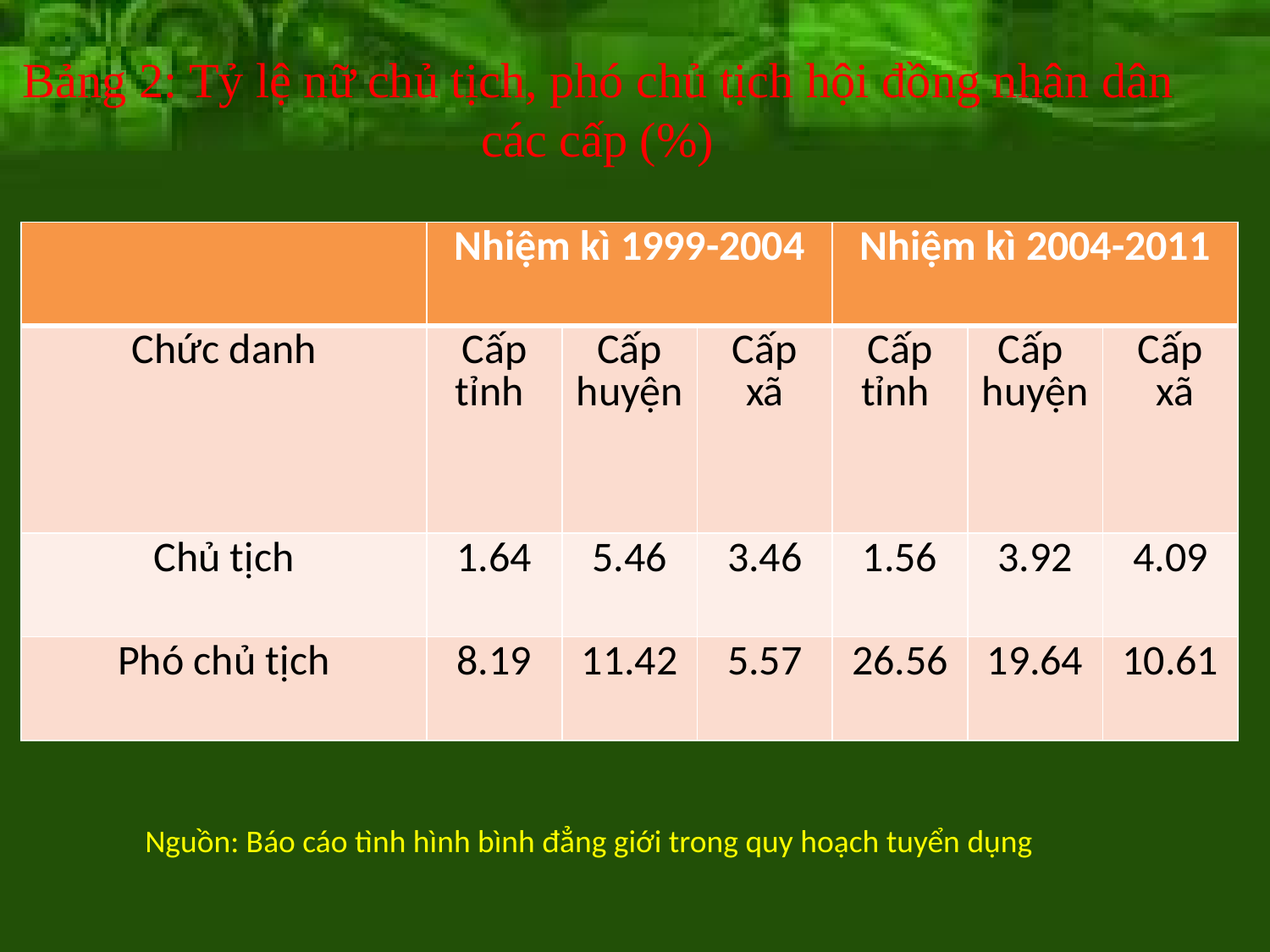

Bảng 2: Tỷ lệ nữ chủ tịch, phó chủ tịch hội đồng nhân dân các cấp (%)
|  | Nhiệm kì 1999-2004 |  |  | Nhiệm kì 2004-2011 |  |  |
| --- | --- | --- | --- | --- | --- | --- |
| Chức danh | Cấp tỉnh | Cấp huyện | Cấp xã | Cấp tỉnh | Cấp huyện | Cấp xã |
| Chủ tịch | 1.64 | 5.46 | 3.46 | 1.56 | 3.92 | 4.09 |
| Phó chủ tịch | 8.19 | 11.42 | 5.57 | 26.56 | 19.64 | 10.61 |
Nguồn: Báo cáo tình hình bình đẳng giới trong quy hoạch tuyển dụng